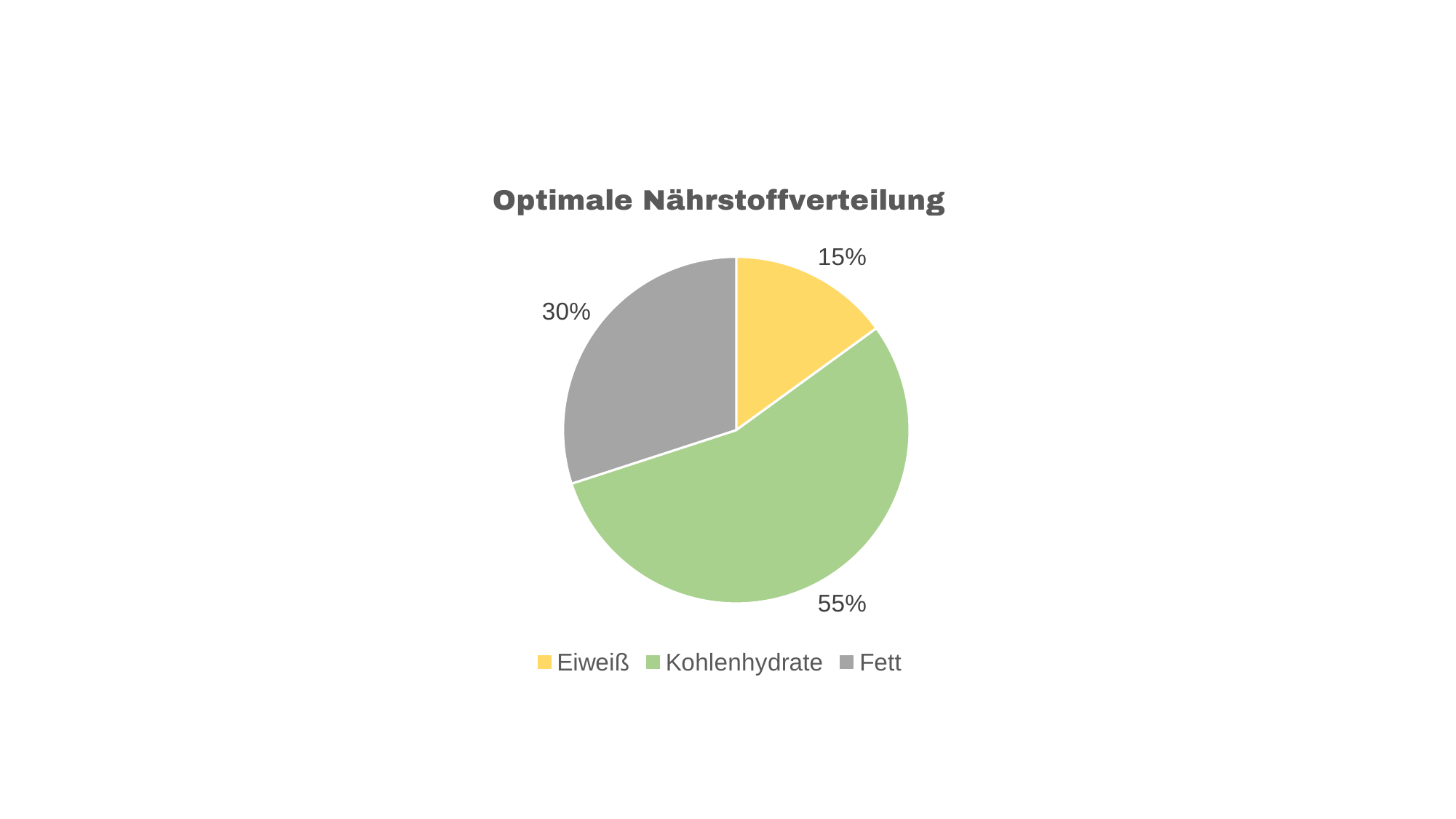

### Chart: Optimale Nährstoffverteilung

| Category | Optimale Nährstoffverteilung |
|---|---|
| Eiweiß | 15.0 |
| Kohlenhydrate | 55.0 |
| Fett | 30.0 |